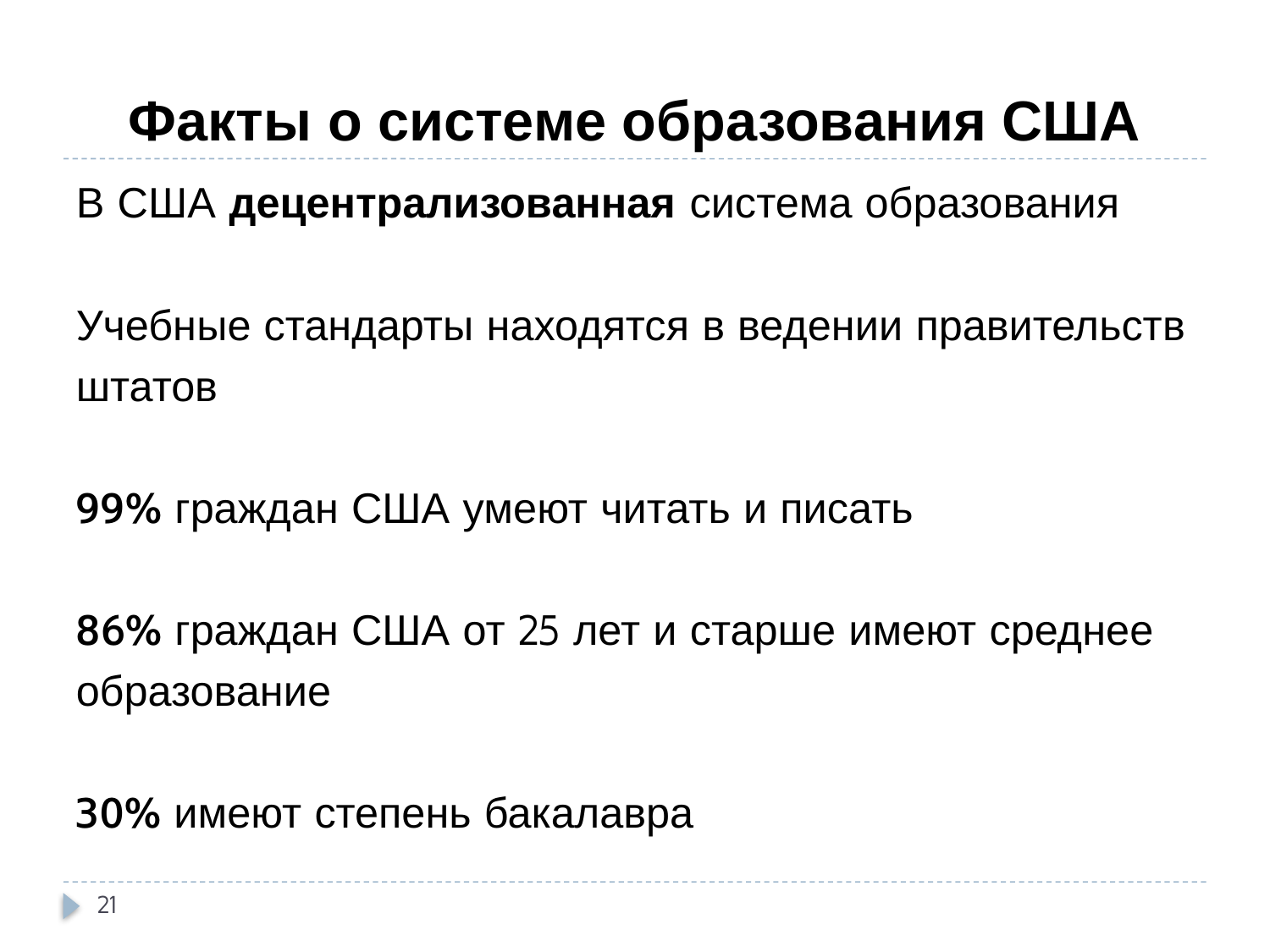

# Факты о системе образования США
В США децентрализованная система образования

Учебные стандарты находятся в ведении правительств
штатов

99% граждан США умеют читать и писать

86% граждан США от 25 лет и старше имеют среднее
образование

30% имеют степень бакалавра

21